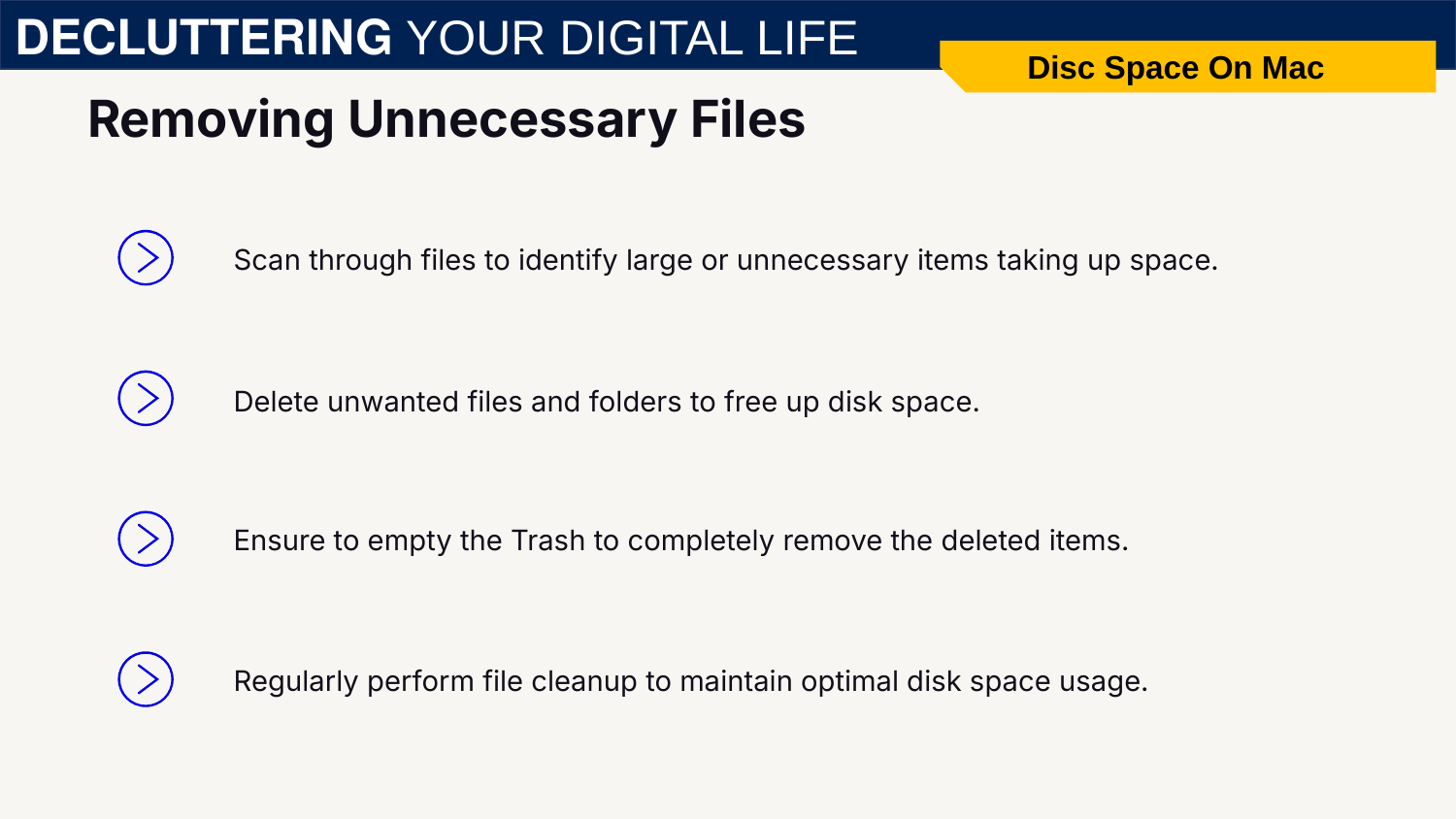

DECLUTTERING YOUR DIGITAL LIFE
Disc Space On Mac

# Removing Unnecessary Files
Scan through files to identify large or unnecessary items taking up space.

Delete unwanted files and folders to free up disk space.

Ensure to empty the Trash to completely remove the deleted items.

Regularly perform file cleanup to maintain optimal disk space usage.